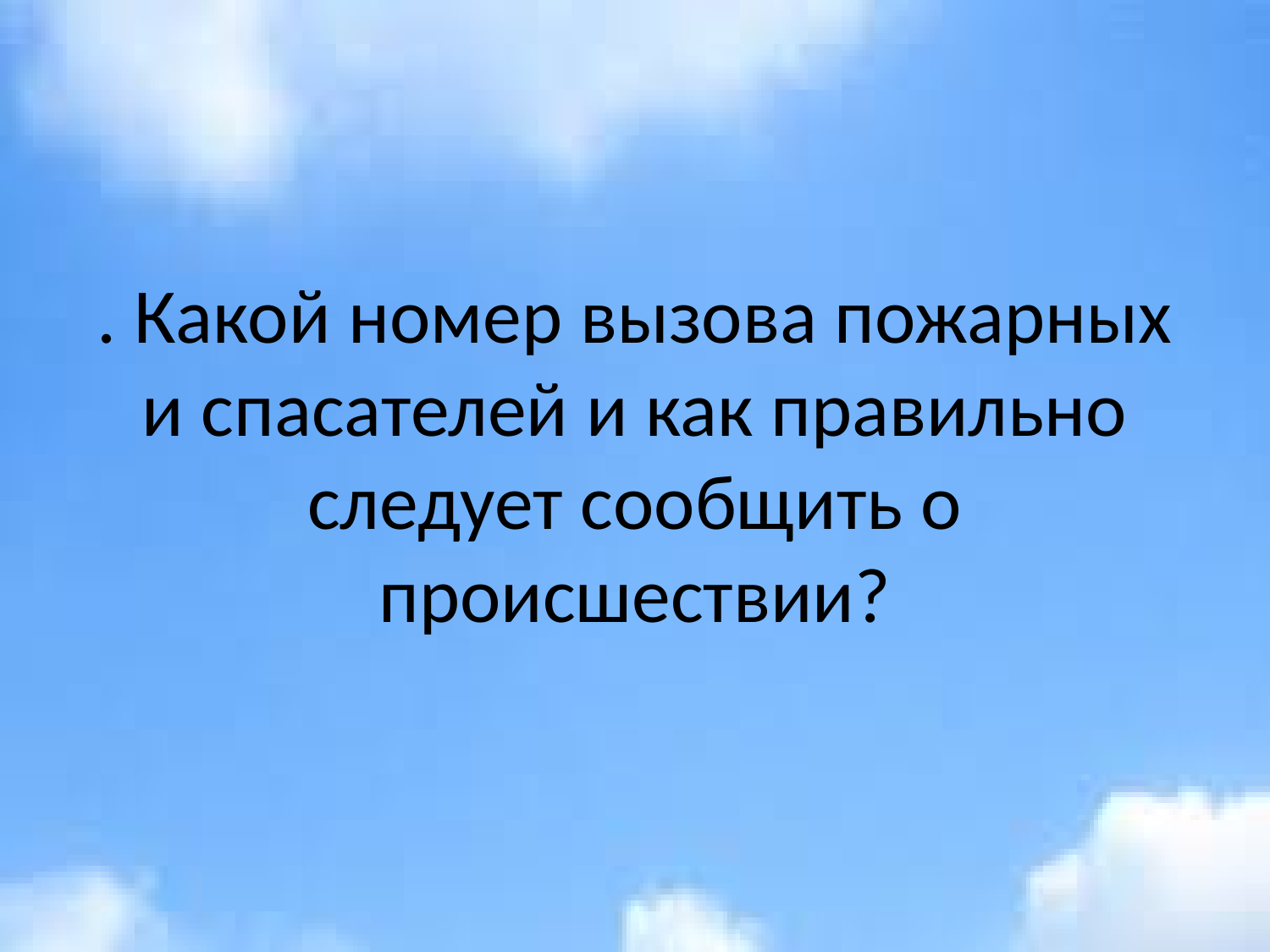

# . Какой номер вызова пожарных и спасателей и как правильно следует сообщить о происшествии?